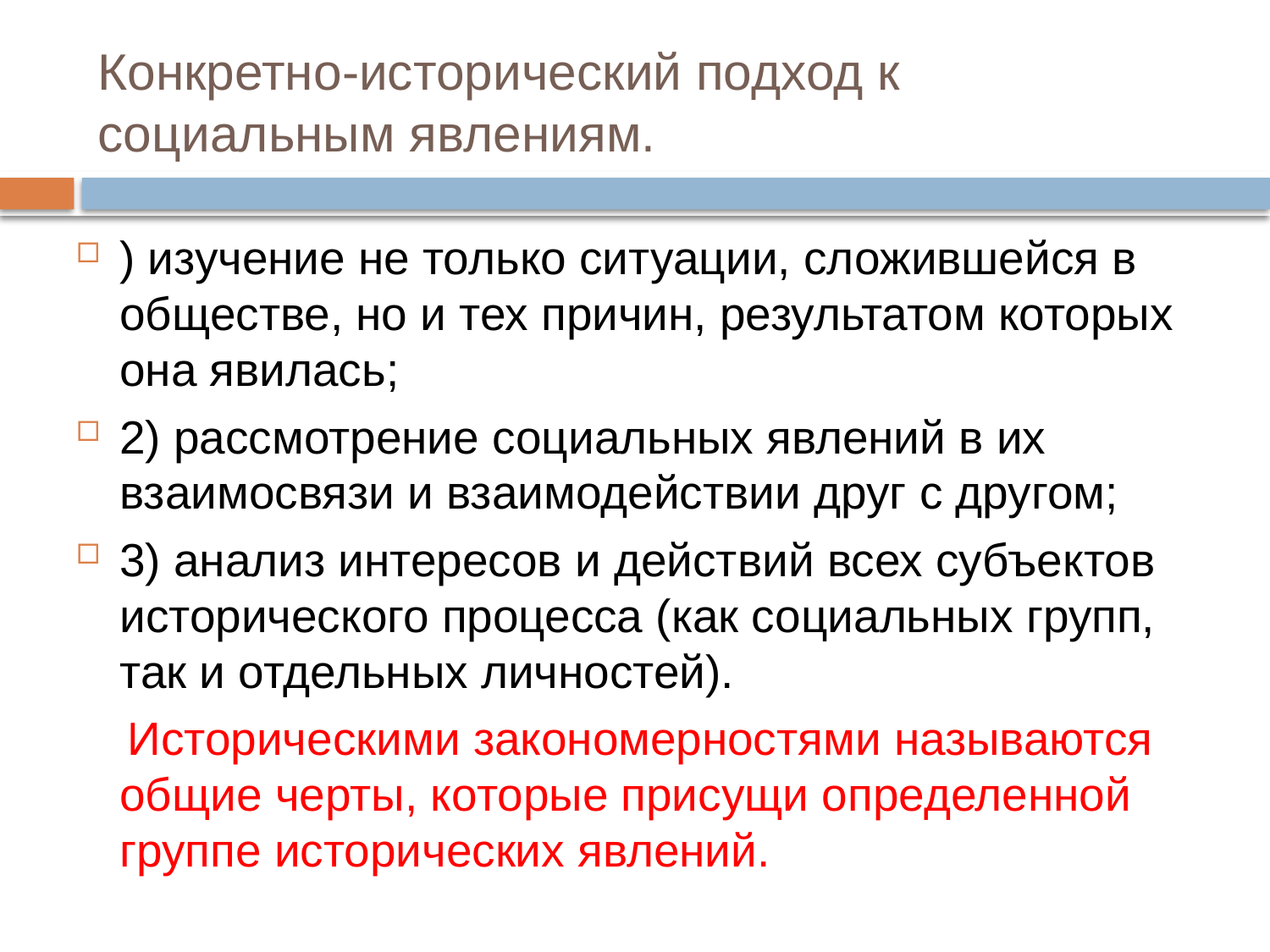

# Конкретно-исторический подход к социальным явлениям.
) изучение не только ситуации, сложившейся в обществе, но и тех причин, результатом которых она явилась;
2) рассмотрение социальных явлений в их взаимосвязи и взаимодействии друг с другом;
3) анализ интересов и действий всех субъектов исторического процесса (как социальных групп, так и отдельных личностей).
    Историческими закономерностями называются общие черты, которые присущи определенной группе исторических явлений.